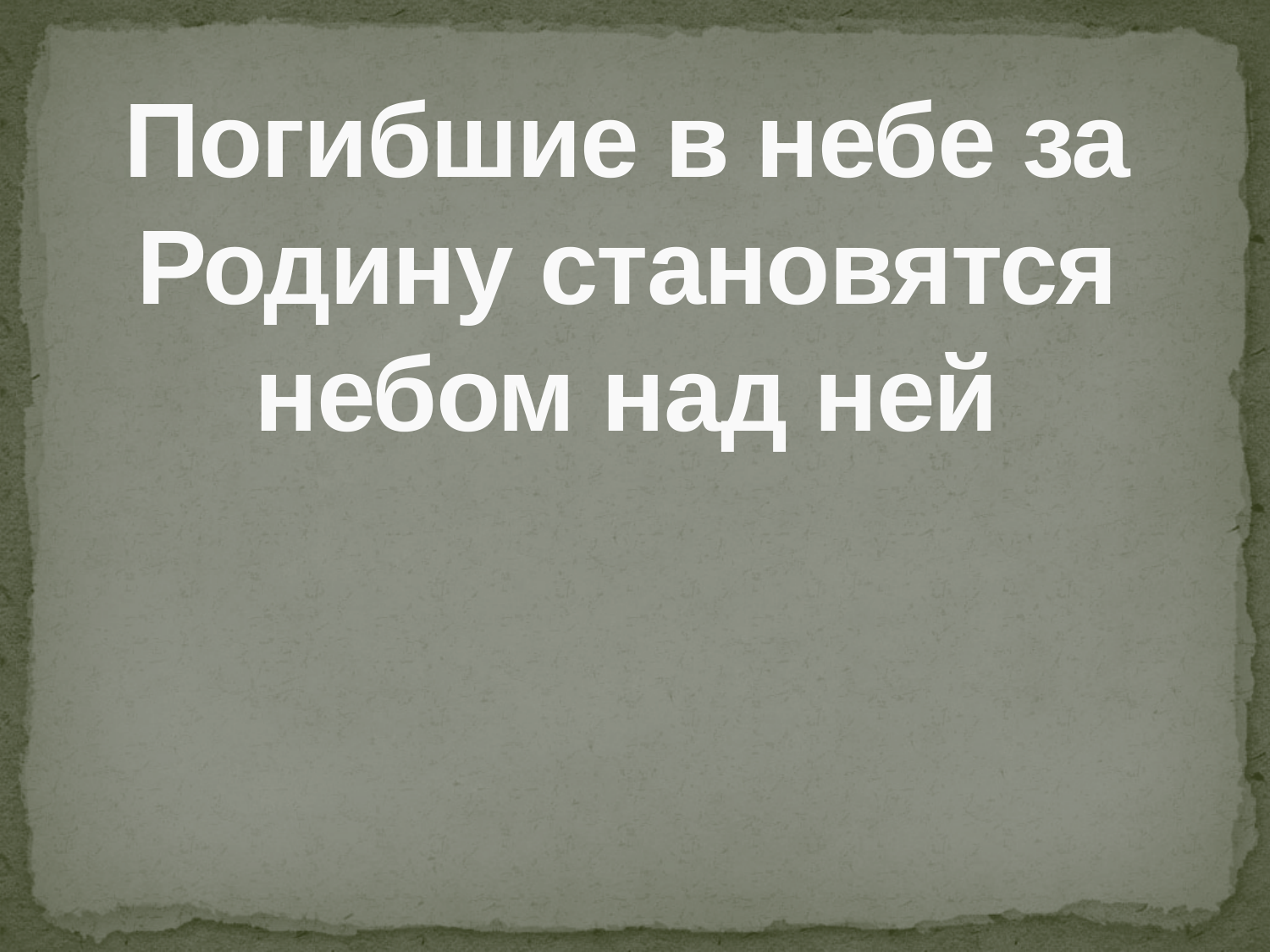

# Погибшие в небе за Родину становятся небом над ней